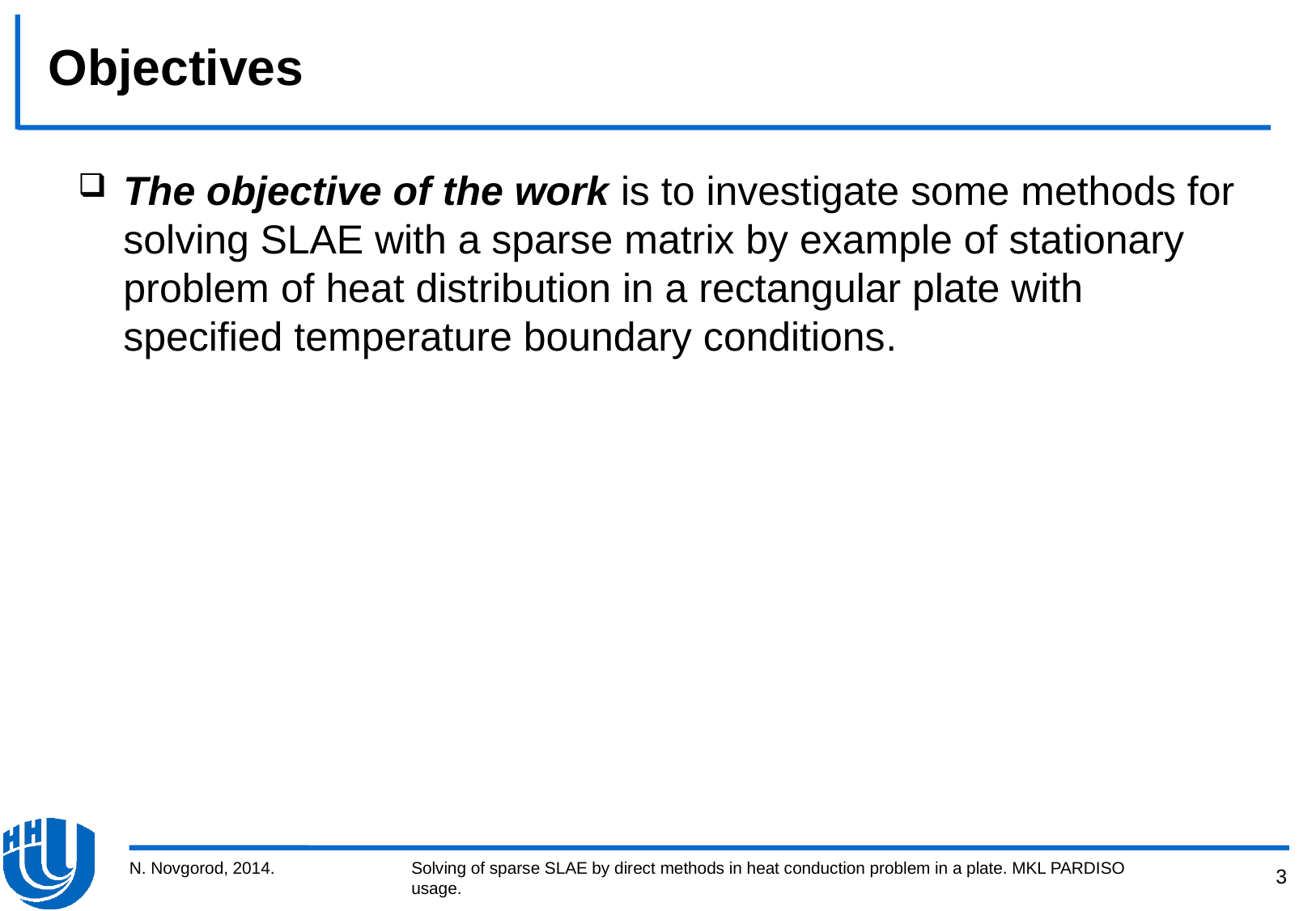

# Objectives
The objective of the work is to investigate some methods for solving SLAE with a sparse matrix by example of stationary problem of heat distribution in a rectangular plate with specified temperature boundary conditions.

N. Novgorod, 2014.
Solving of sparse SLAE by direct methods in heat conduction problem in a plate. MKL PARDISO usage.